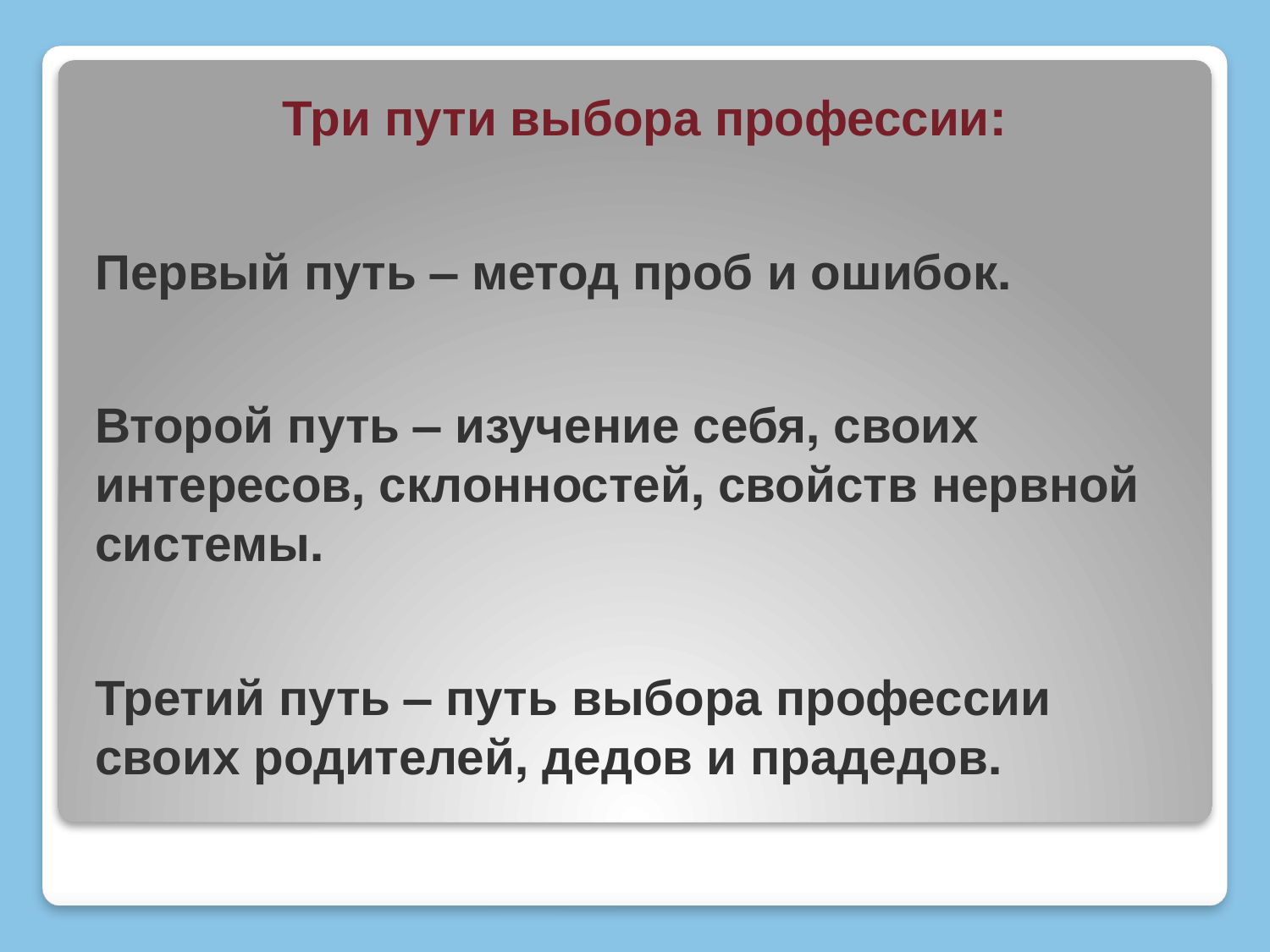

Три пути выбора профессии:

Первый путь – метод проб и ошибок.

Второй путь – изучение себя, своих интересов, склонностей, свойств нервной системы.

Третий путь – путь выбора профессии своих родителей, дедов и прадедов.

#